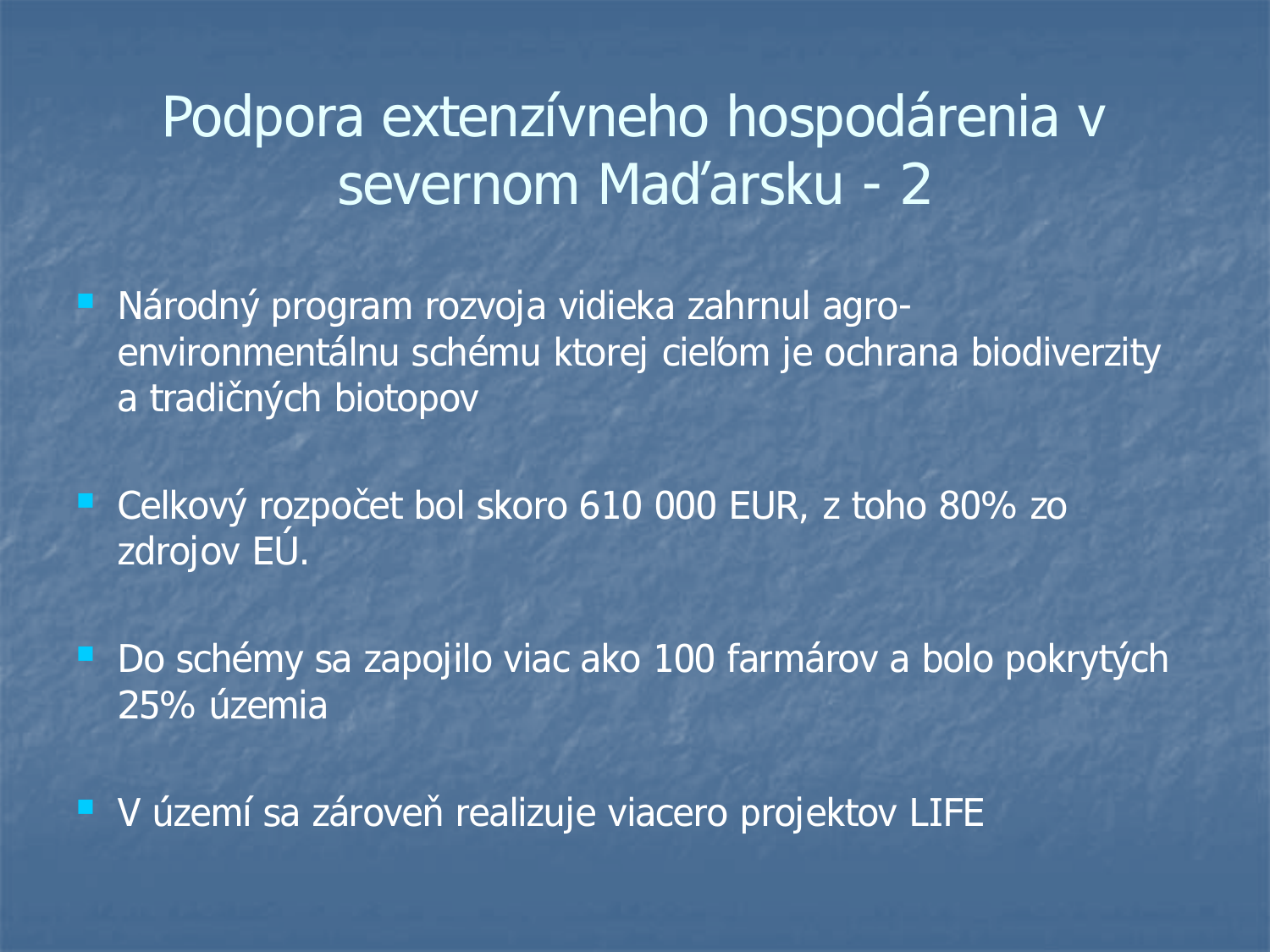

# Podpora extenzívneho hospodárenia v severnom Maďarsku - 2
Národný program rozvoja vidieka zahrnul agro-environmentálnu schému ktorej cieľom je ochrana biodiverzity a tradičných biotopov

Celkový rozpočet bol skoro 610 000 EUR, z toho 80% zo zdrojov EÚ.

Do schémy sa zapojilo viac ako 100 farmárov a bolo pokrytých 25% územia

V území sa zároveň realizuje viacero projektov LIFE